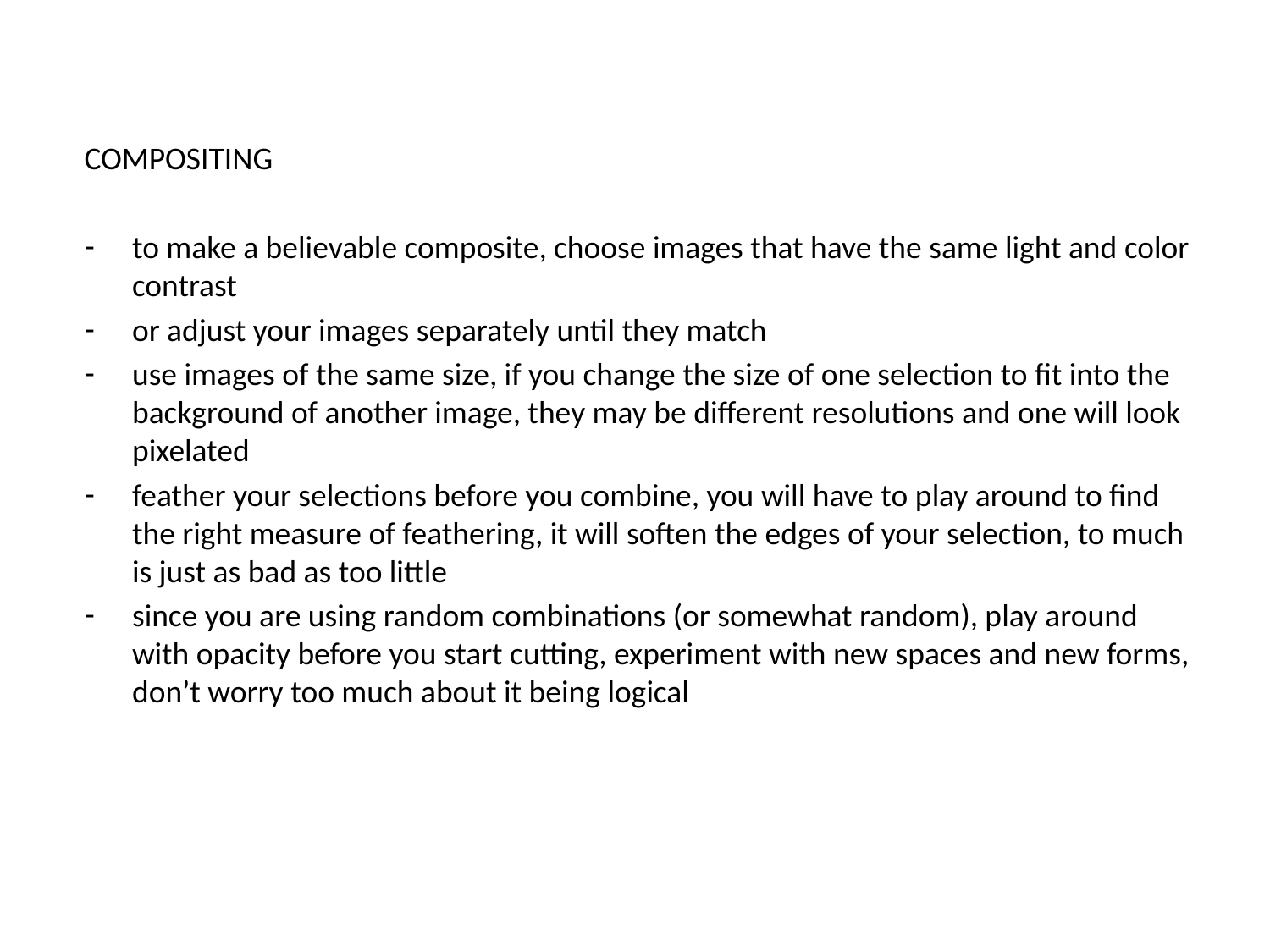

COMPOSITING

to make a believable composite, choose images that have the same light and color contrast
or adjust your images separately until they match
use images of the same size, if you change the size of one selection to fit into the background of another image, they may be different resolutions and one will look pixelated
feather your selections before you combine, you will have to play around to find the right measure of feathering, it will soften the edges of your selection, to much is just as bad as too little
since you are using random combinations (or somewhat random), play around with opacity before you start cutting, experiment with new spaces and new forms, don’t worry too much about it being logical